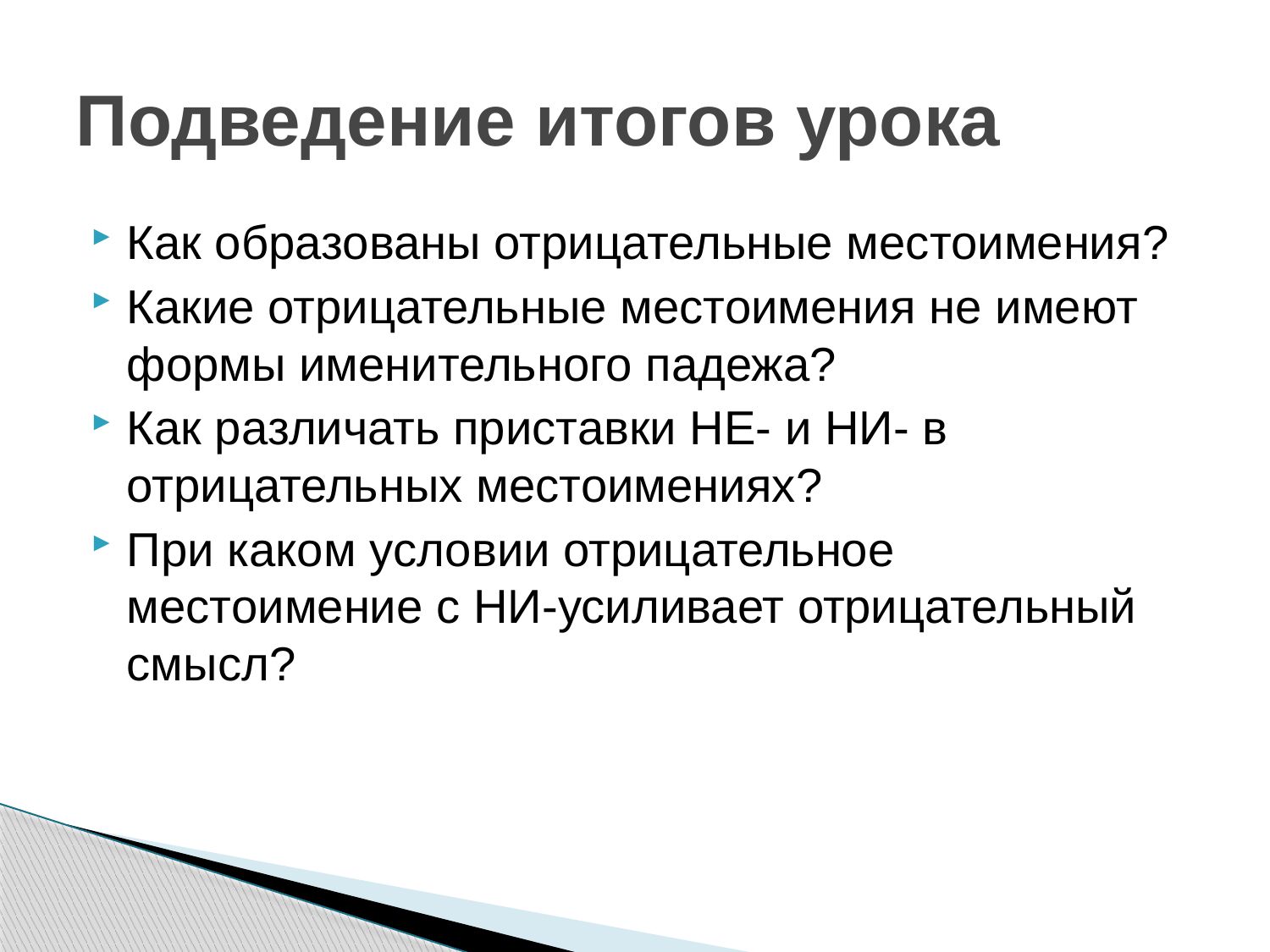

# Подведение итогов урока
Как образованы отрицательные местоимения?
Какие отрицательные местоимения не имеют формы именительного падежа?
Как различать приставки НЕ- и НИ- в отрицательных местоимениях?
При каком условии отрицательное местоимение с НИ-усиливает отрицательный смысл?